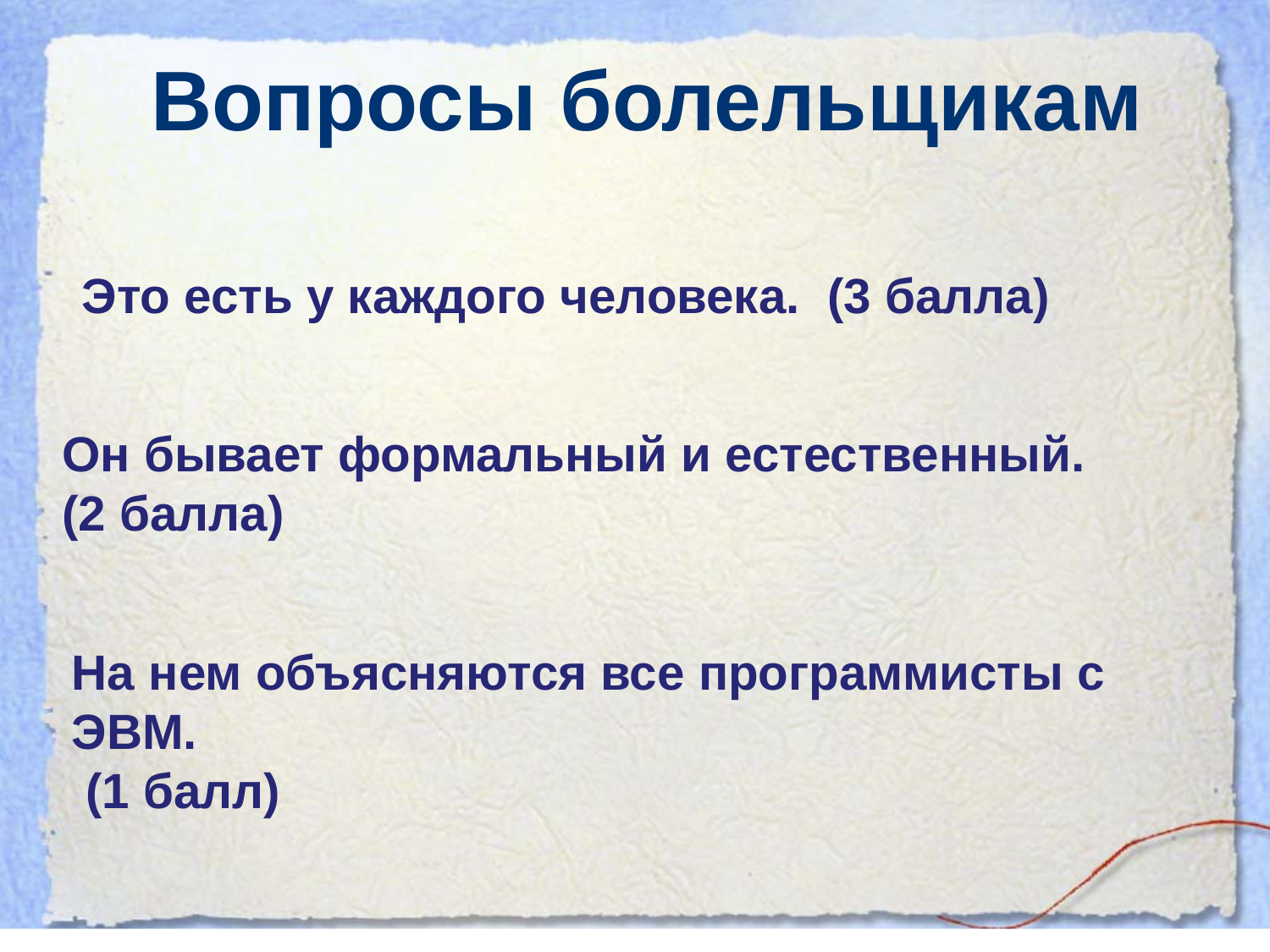

Вопросы болельщикам
Это есть у каждого человека.  (3 балла)
Он бывает формальный и естественный.
(2 балла)
На нем объясняются все программисты с ЭВМ.
 (1 балл)